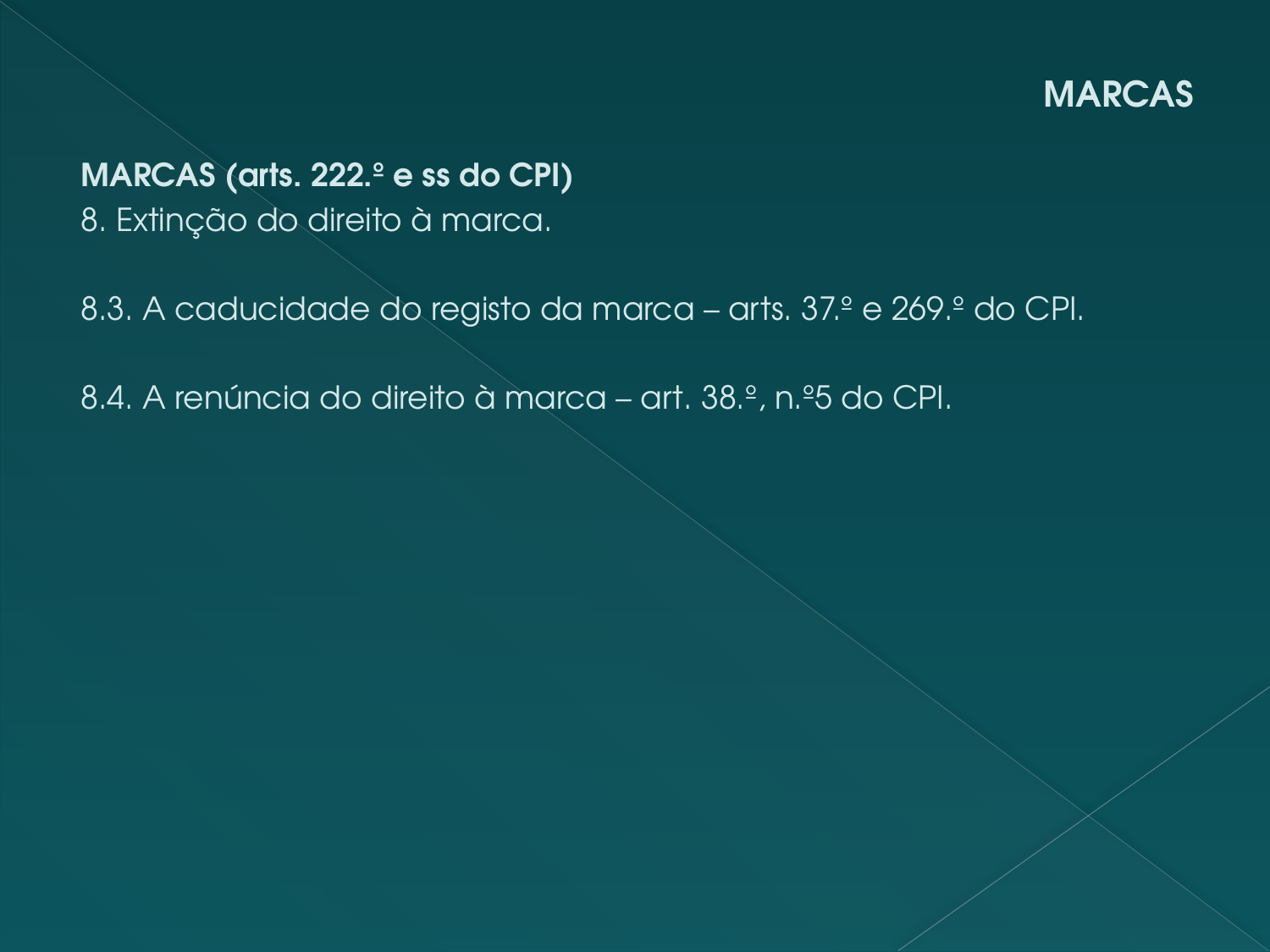

# MARCAS
MARCAS (arts. 222.º e ss do CPI)
8. Extinção do direito à marca.

8.3. A caducidade do registo da marca – arts. 37.º e 269.º do CPI.

8.4. A renúncia do direito à marca – art. 38.º, n.º5 do CPI.